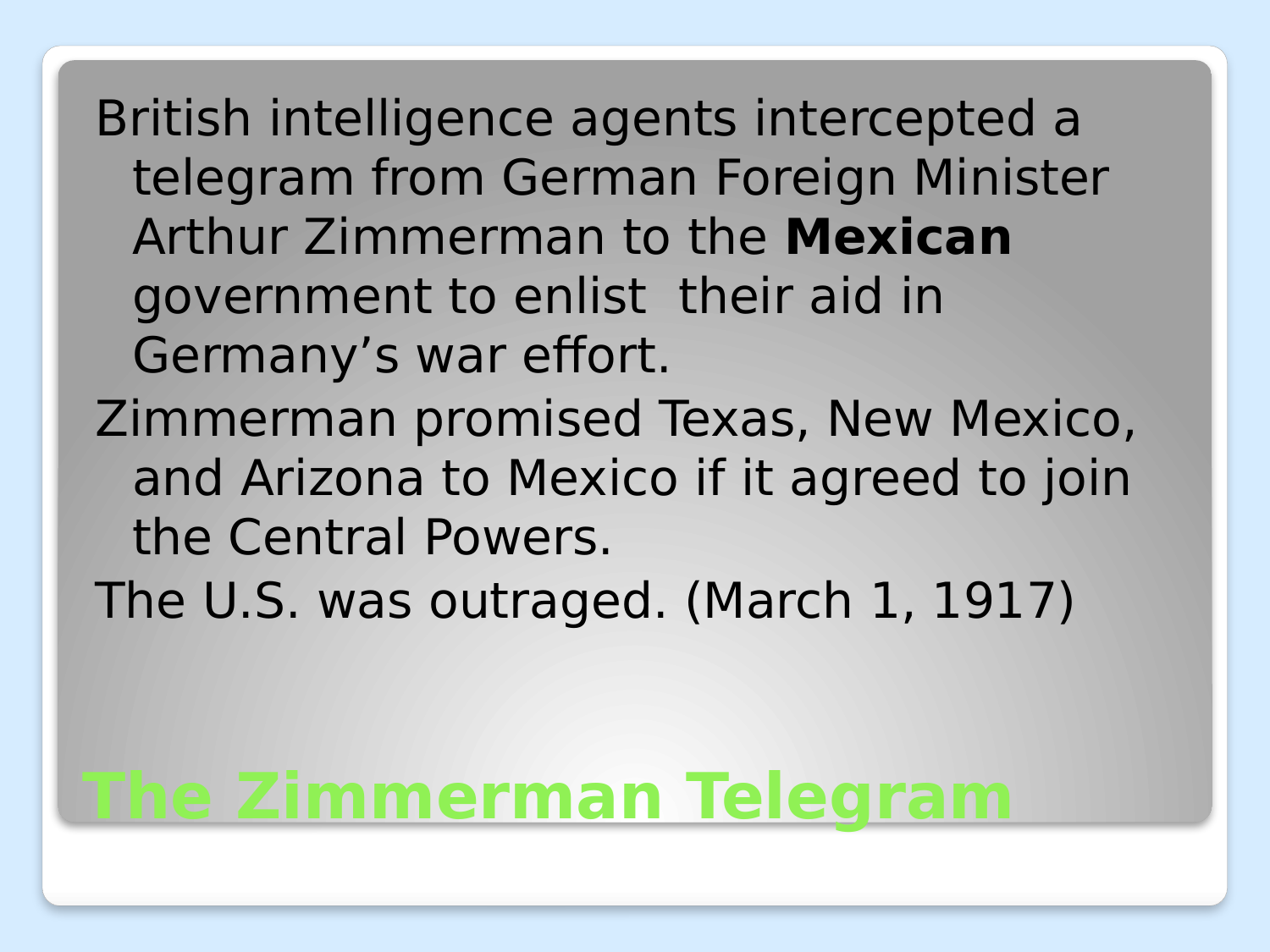

British intelligence agents intercepted a telegram from German Foreign Minister Arthur Zimmerman to the Mexican government to enlist  their aid in Germany’s war effort.
Zimmerman promised Texas, New Mexico, and Arizona to Mexico if it agreed to join the Central Powers.
The U.S. was outraged. (March 1, 1917)
# The Zimmerman Telegram